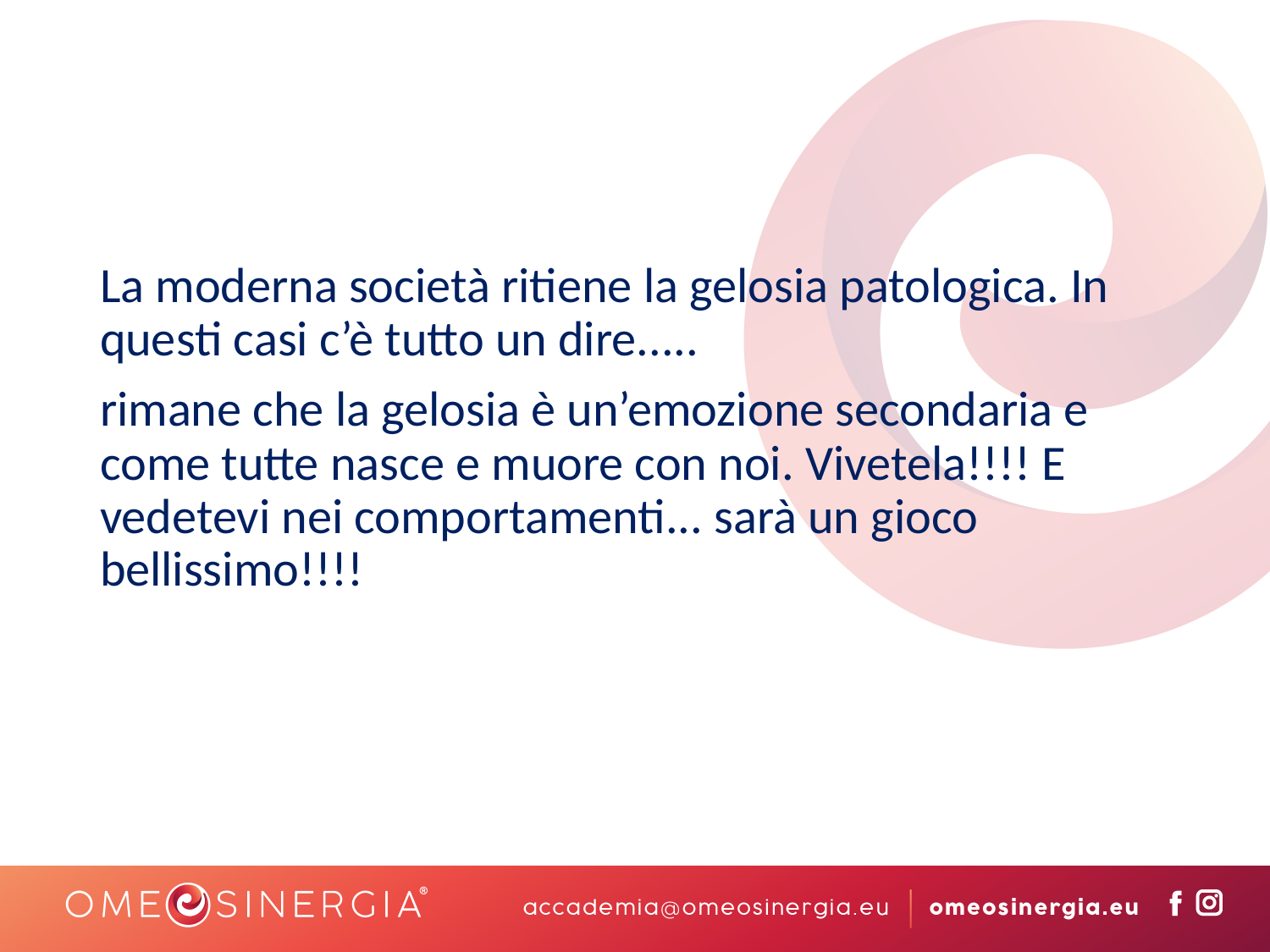

La moderna società ritiene la gelosia patologica. In questi casi c’è tutto un dire.....
rimane che la gelosia è un’emozione secondaria e come tutte nasce e muore con noi. Vivetela!!!! E vedetevi nei comportamenti... sarà un gioco bellissimo!!!!